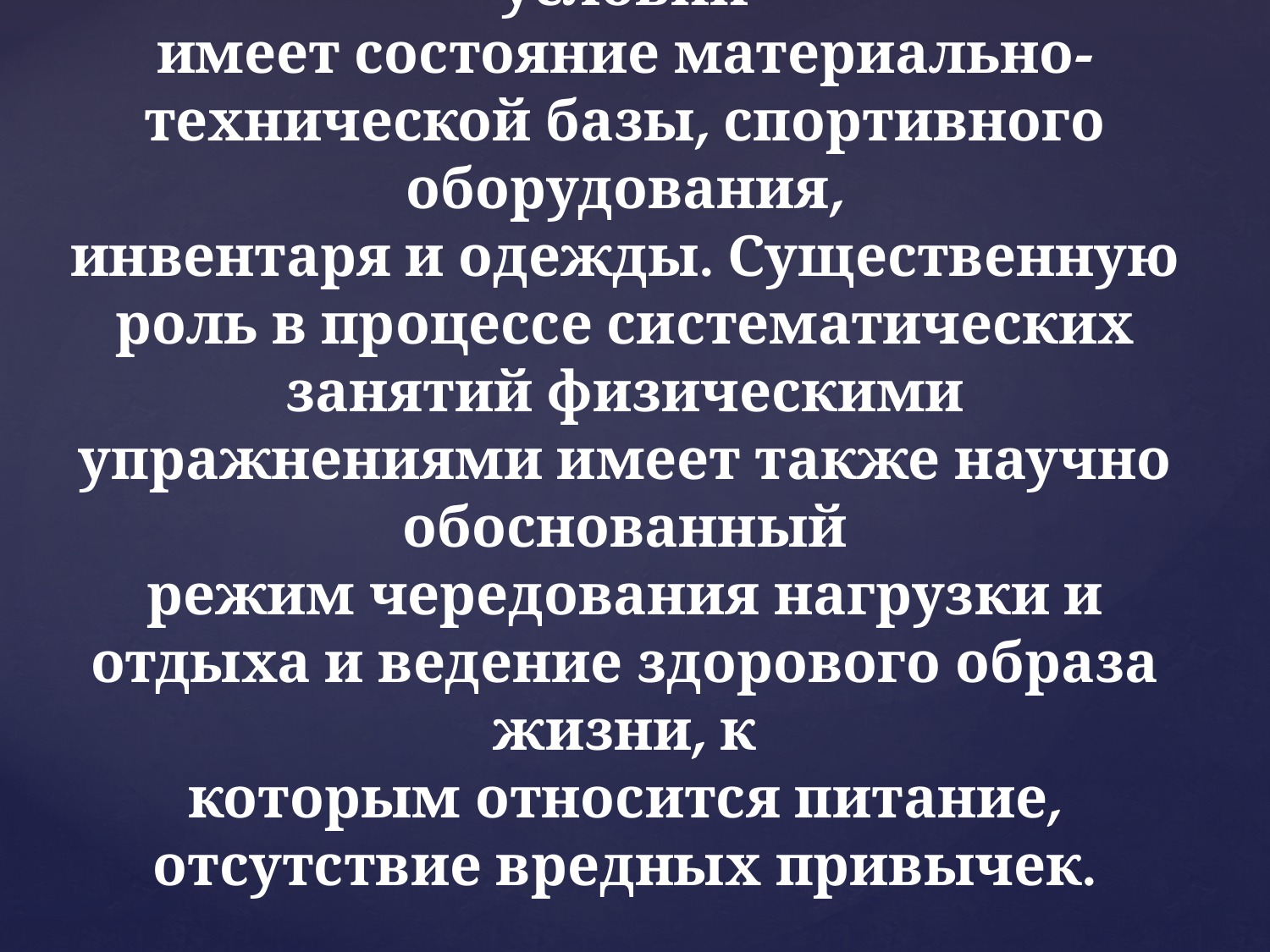

# Большое значение в создании необходимых гигиенических условий имеет состояние материально-технической базы, спортивного оборудования, инвентаря и одежды. Существенную роль в процессе систематических занятий физическими упражнениями имеет также научно обоснованный режим чередования нагрузки и отдыха и ведение здорового образа жизни, к которым относится питание, отсутствие вредных привычек.